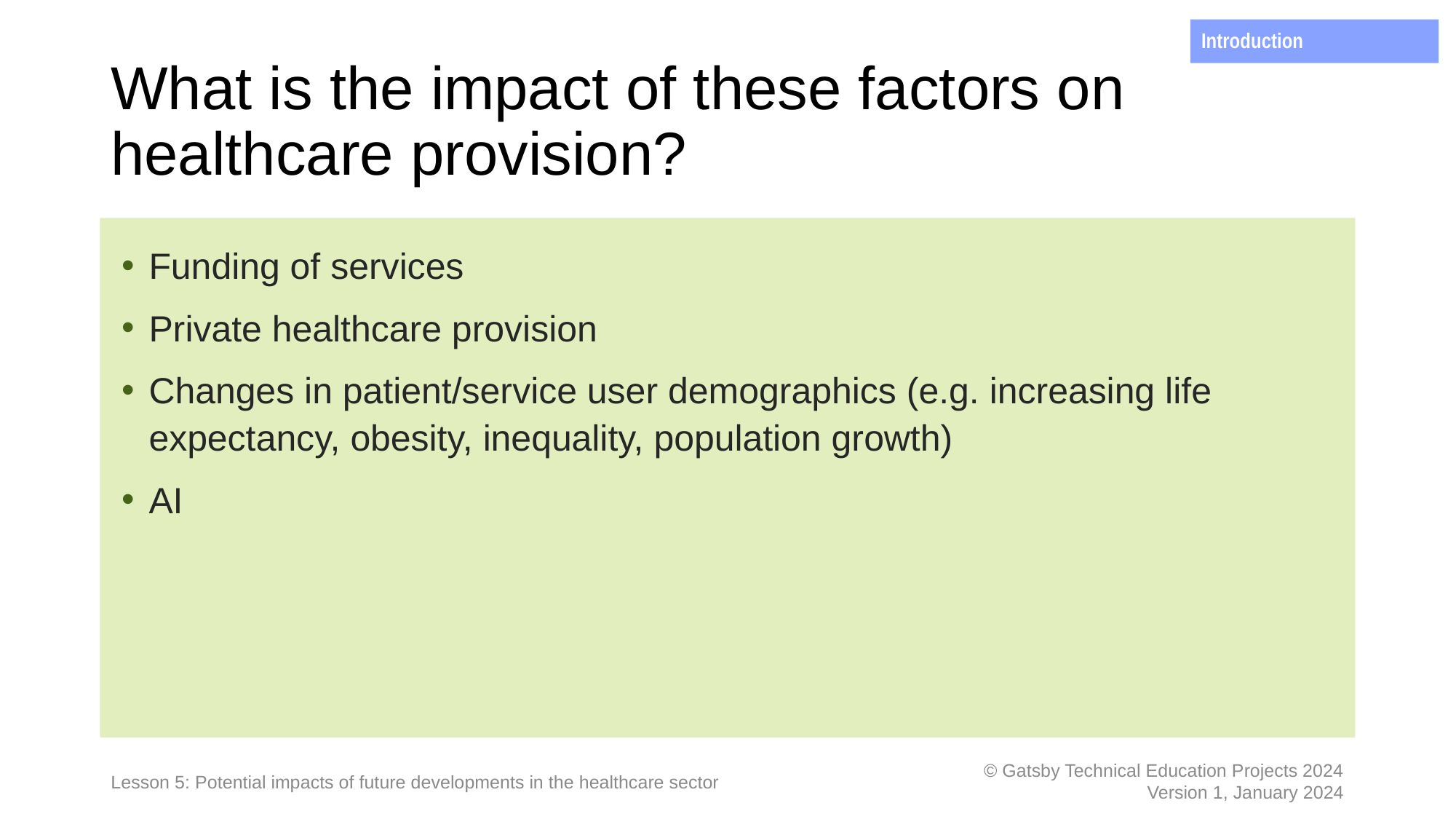

Introduction
# What is the impact of these factors on healthcare provision?
Funding of services
Private healthcare provision
Changes in patient/service user demographics (e.g. increasing life expectancy, obesity, inequality, population growth)
AI
Lesson 5: Potential impacts of future developments in the healthcare sector